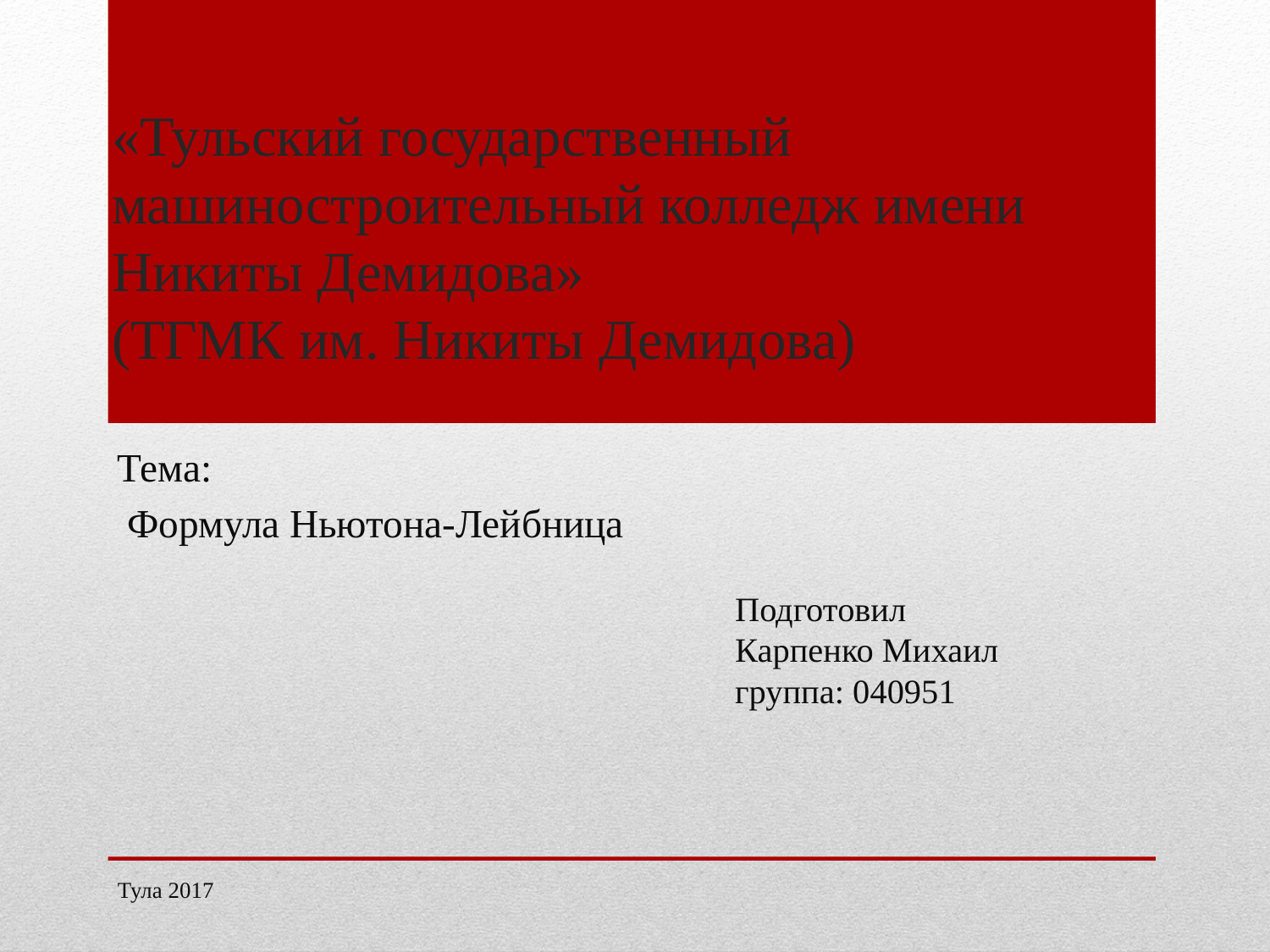

# «Тульский государственный машиностроительный колледж имени Никиты Демидова» (ТГМК им. Никиты Демидова)
Тема:
 Формула Ньютона-Лейбница

Подготовил
Карпенко Михаил   группа: 040951

Тула 2017